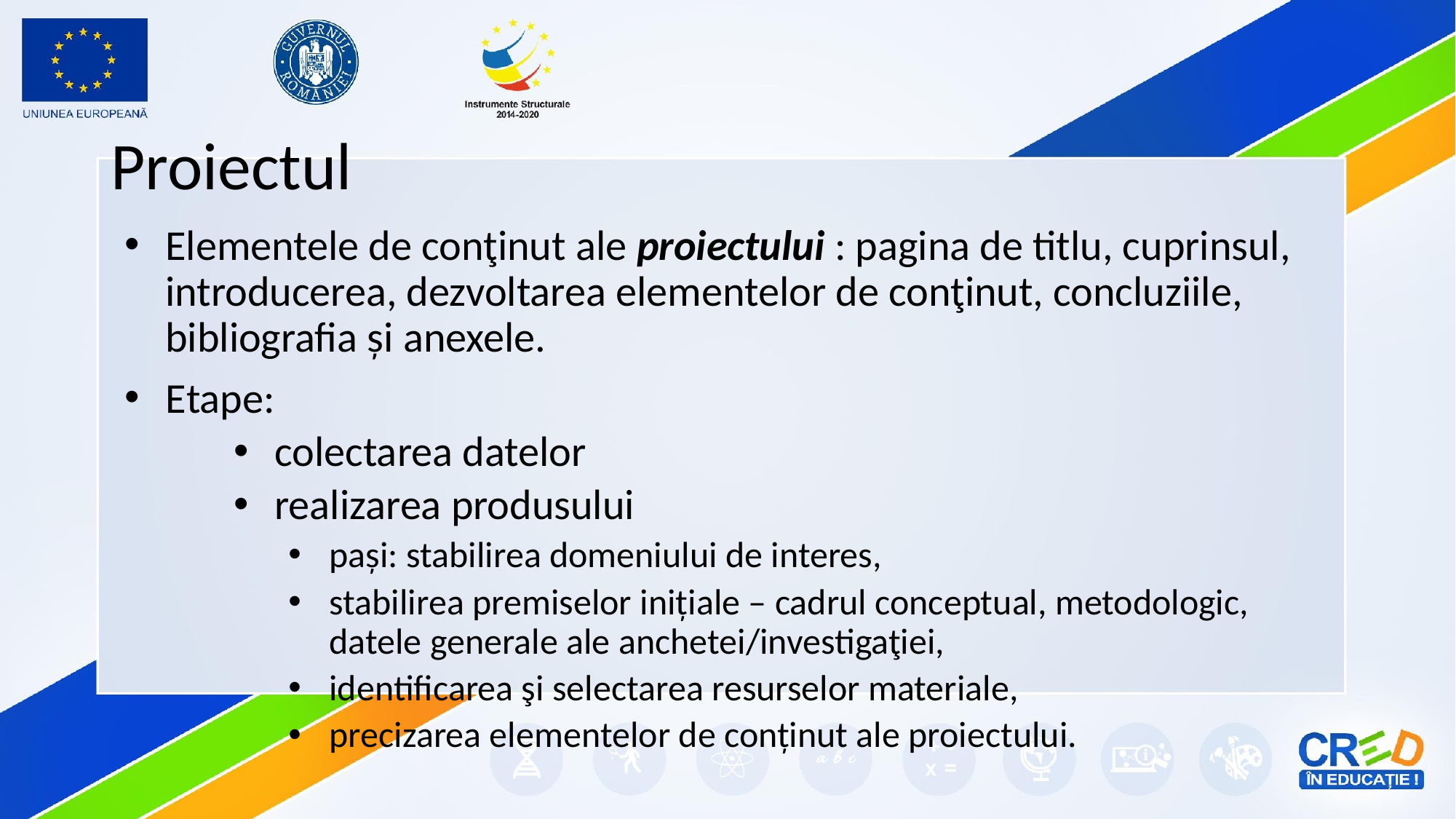

# Proiectul
Elementele de conţinut ale proiectului : pagina de titlu, cuprinsul, introducerea, dezvoltarea elementelor de conţinut, concluziile, bibliografia și anexele.
Etape:
colectarea datelor
realizarea produsului
pași: stabilirea domeniului de interes,
stabilirea premiselor inițiale – cadrul conceptual, metodologic, datele generale ale anchetei/investigaţiei,
identificarea şi selectarea resurselor materiale,
precizarea elementelor de conținut ale proiectului.